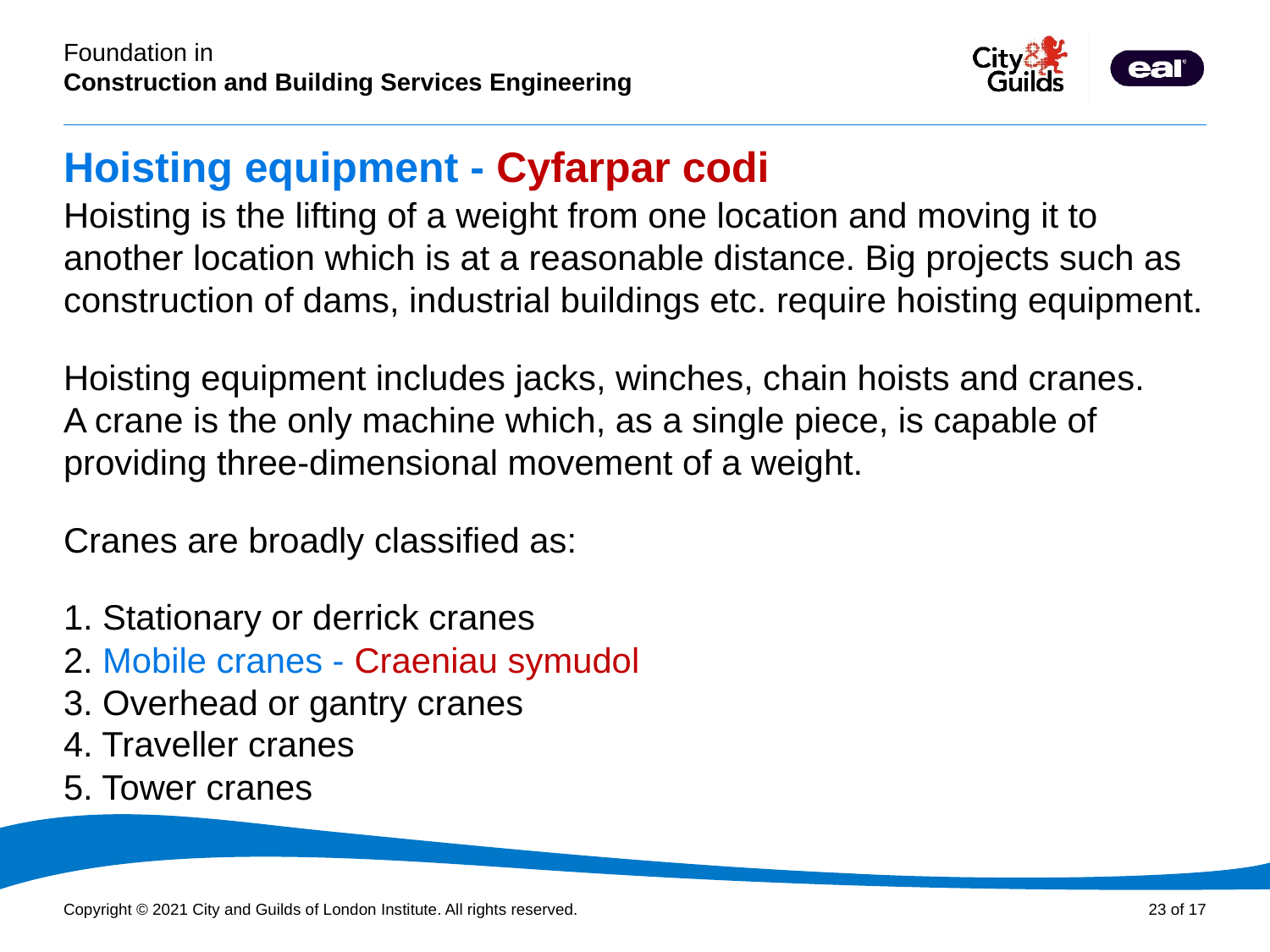

# Hoisting equipment - Cyfarpar codi
Hoisting is the lifting of a weight from one location and moving it to another location which is at a reasonable distance. Big projects such as construction of dams, industrial buildings etc. require hoisting equipment.
Hoisting equipment includes jacks, winches, chain hoists and cranes.
A crane is the only machine which, as a single piece, is capable of providing three-dimensional movement of a weight.
Cranes are broadly classified as:
1. Stationary or derrick cranes
2. Mobile cranes - Craeniau symudol
3. Overhead or gantry cranes
4. Traveller cranes
5. Tower cranes